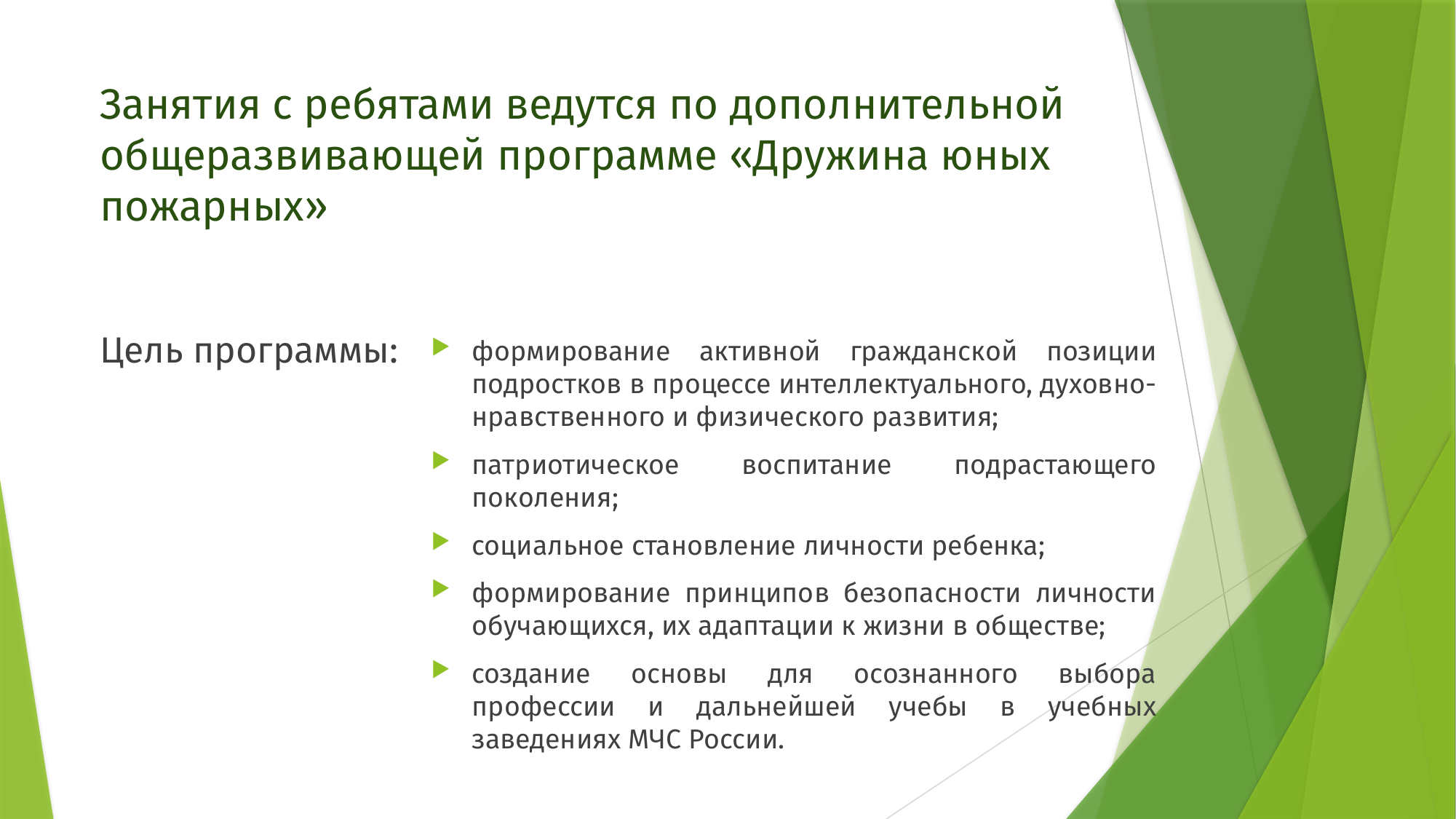

# Занятия с ребятами ведутся по дополнительной общеразвивающей программе «Дружина юных пожарных»
Цель программы:
формирование активной гражданской позиции подростков в процессе интеллектуального, духовно-нравственного и физического развития;
патриотическое воспитание подрастающего поколения;
социальное становление личности ребенка;
формирование принципов безопасности личности обучающихся, их адаптации к жизни в обществе;
создание основы для осознанного выбора профессии и дальнейшей учебы в учебных заведениях МЧС России.